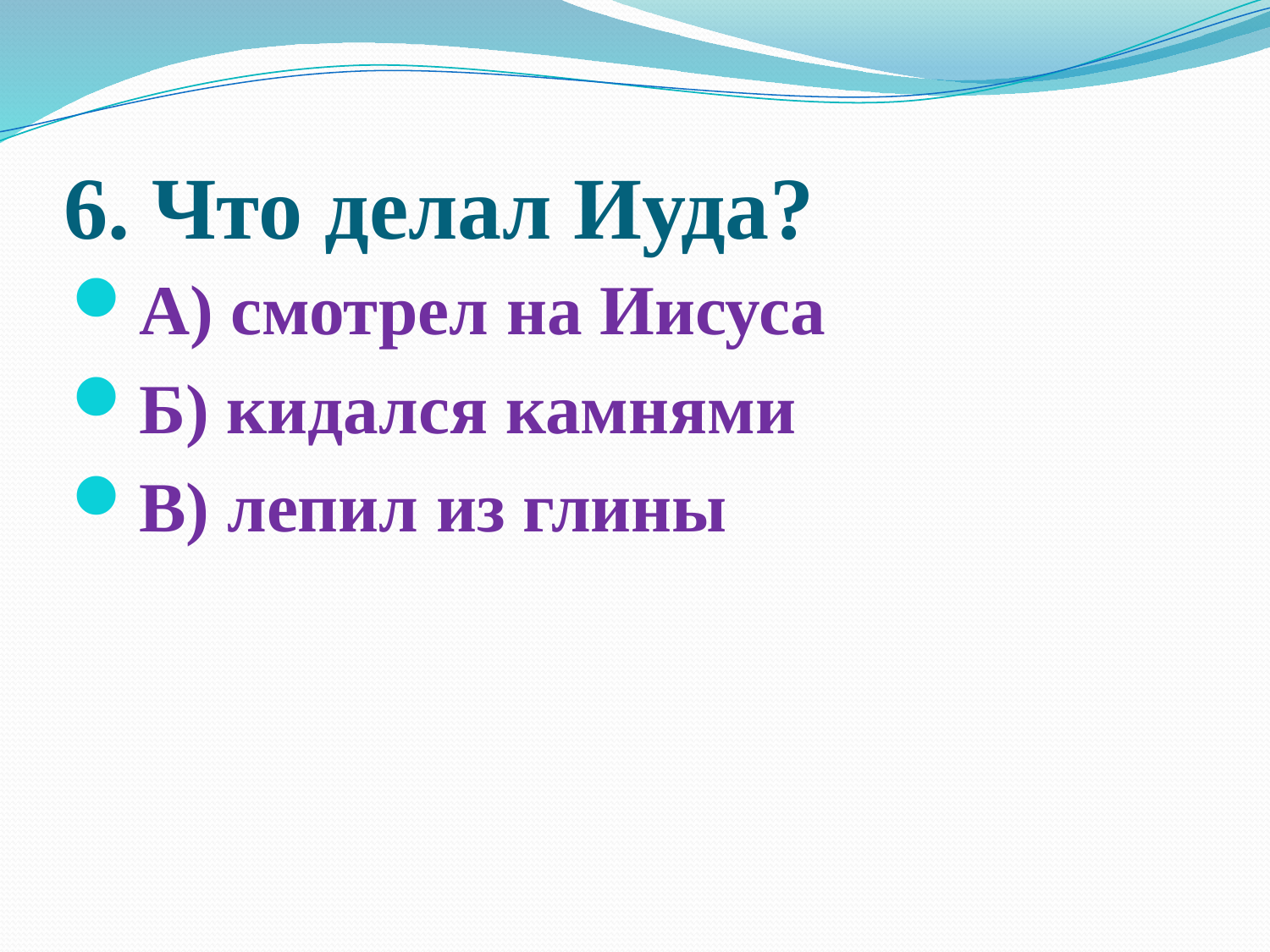

# 6. Что делал Иуда?
А) смотрел на Иисуса
Б) кидался камнями
В) лепил из глины